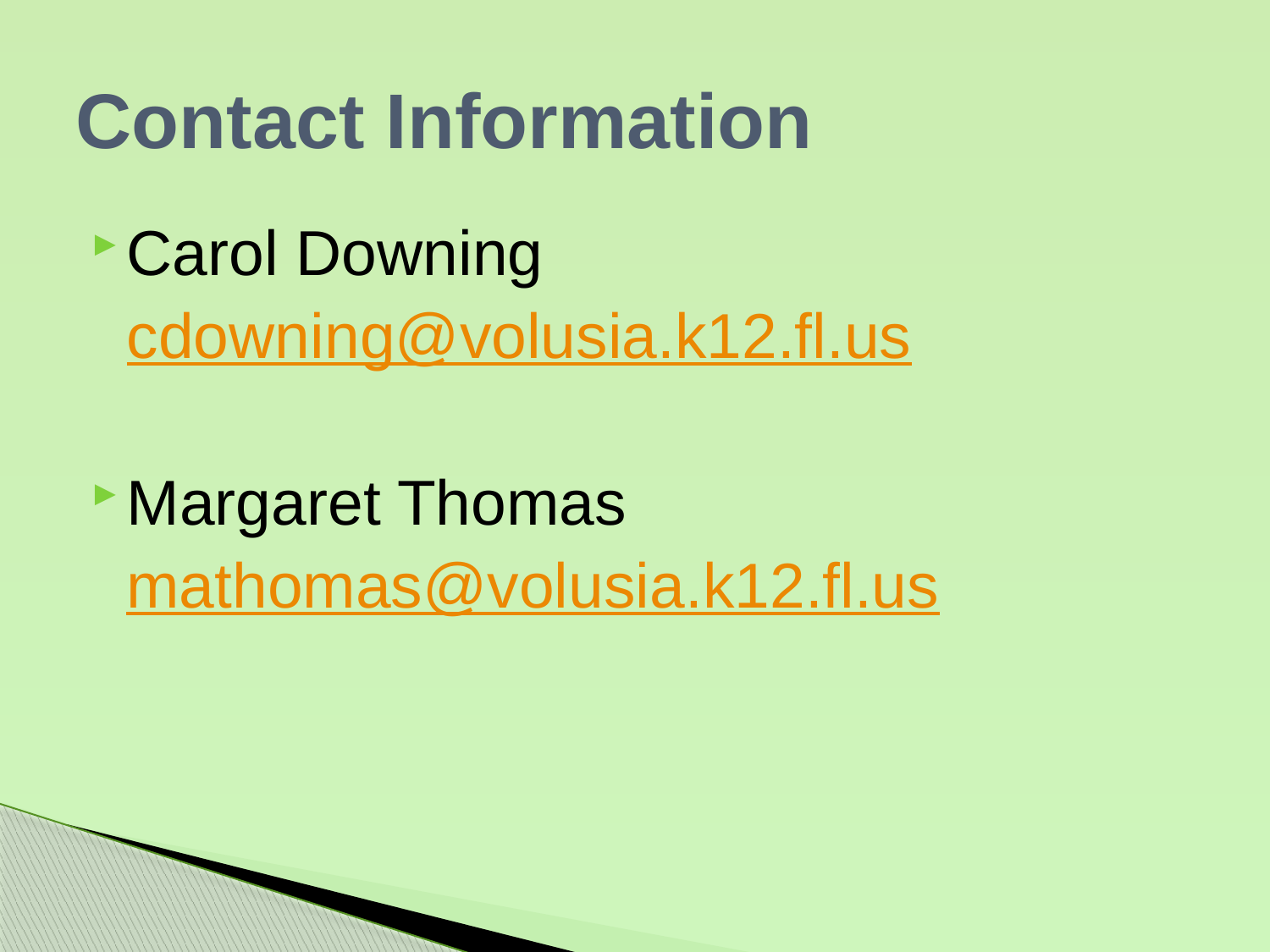

# Contact Information
Carol Downing
	cdowning@volusia.k12.fl.us

Margaret Thomas
  mathomas@volusia.k12.fl.us